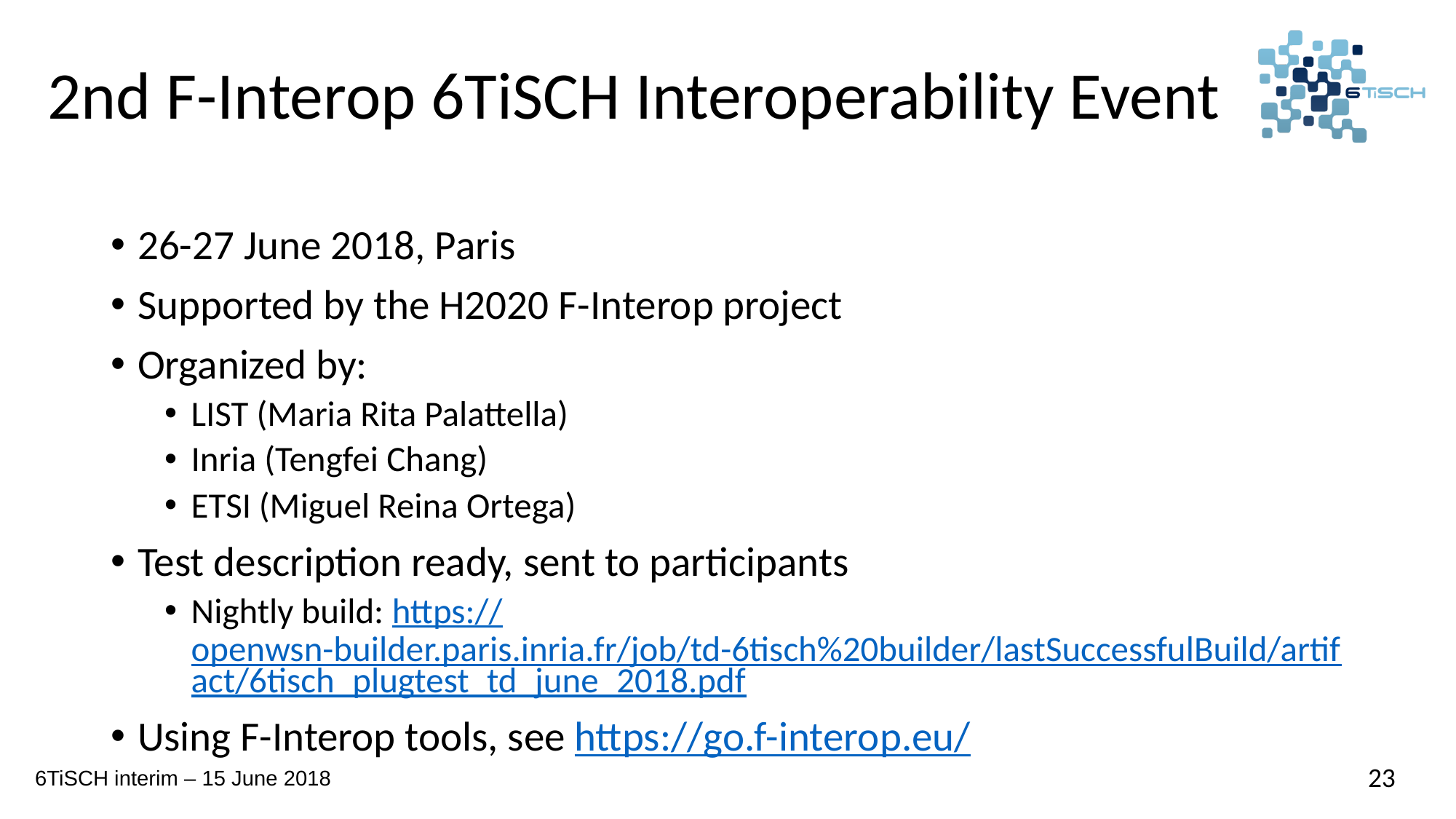

# 2nd F-Interop 6TiSCH Interoperability Event
26-27 June 2018, Paris
Supported by the H2020 F-Interop project
Organized by:
LIST (Maria Rita Palattella)
Inria (Tengfei Chang)
ETSI (Miguel Reina Ortega)
Test description ready, sent to participants
Nightly build: https://openwsn-builder.paris.inria.fr/job/td-6tisch%20builder/lastSuccessfulBuild/artifact/6tisch_plugtest_td_june_2018.pdf
Using F-Interop tools, see https://go.f-interop.eu/
23